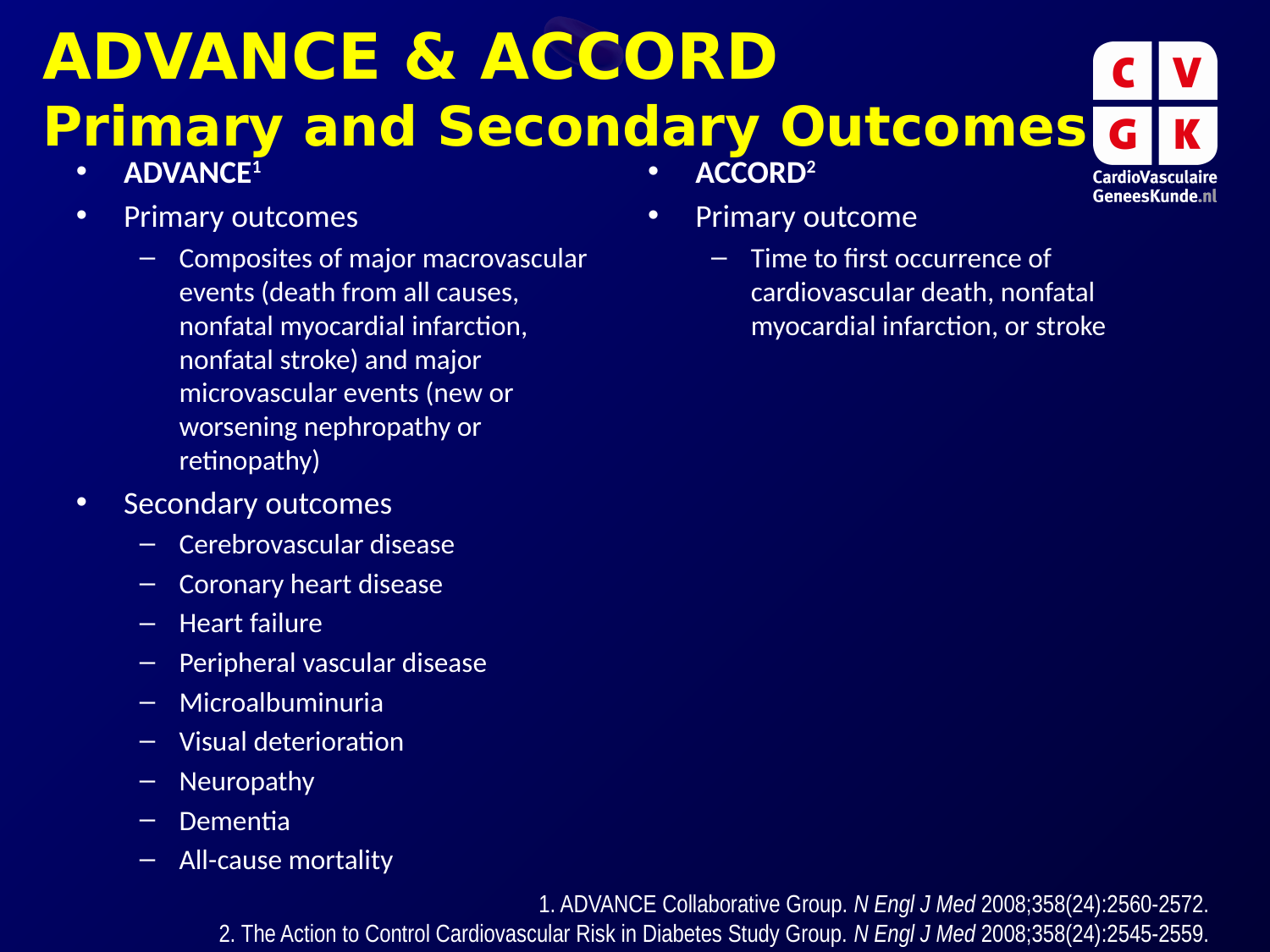

# ADVANCE & ACCORD Primary and Secondary Outcomes
ADVANCE1
Primary outcomes
Composites of major macrovascular events (death from all causes, nonfatal myocardial infarction, nonfatal stroke) and major microvascular events (new or worsening nephropathy or retinopathy)
Secondary outcomes
Cerebrovascular disease
Coronary heart disease
Heart failure
Peripheral vascular disease
Microalbuminuria
Visual deterioration
Neuropathy
Dementia
All-cause mortality
ACCORD2
Primary outcome
Time to first occurrence of cardiovascular death, nonfatal myocardial infarction, or stroke
1. ADVANCE Collaborative Group. N Engl J Med 2008;358(24):2560-2572.
2. The Action to Control Cardiovascular Risk in Diabetes Study Group. N Engl J Med 2008;358(24):2545-2559.